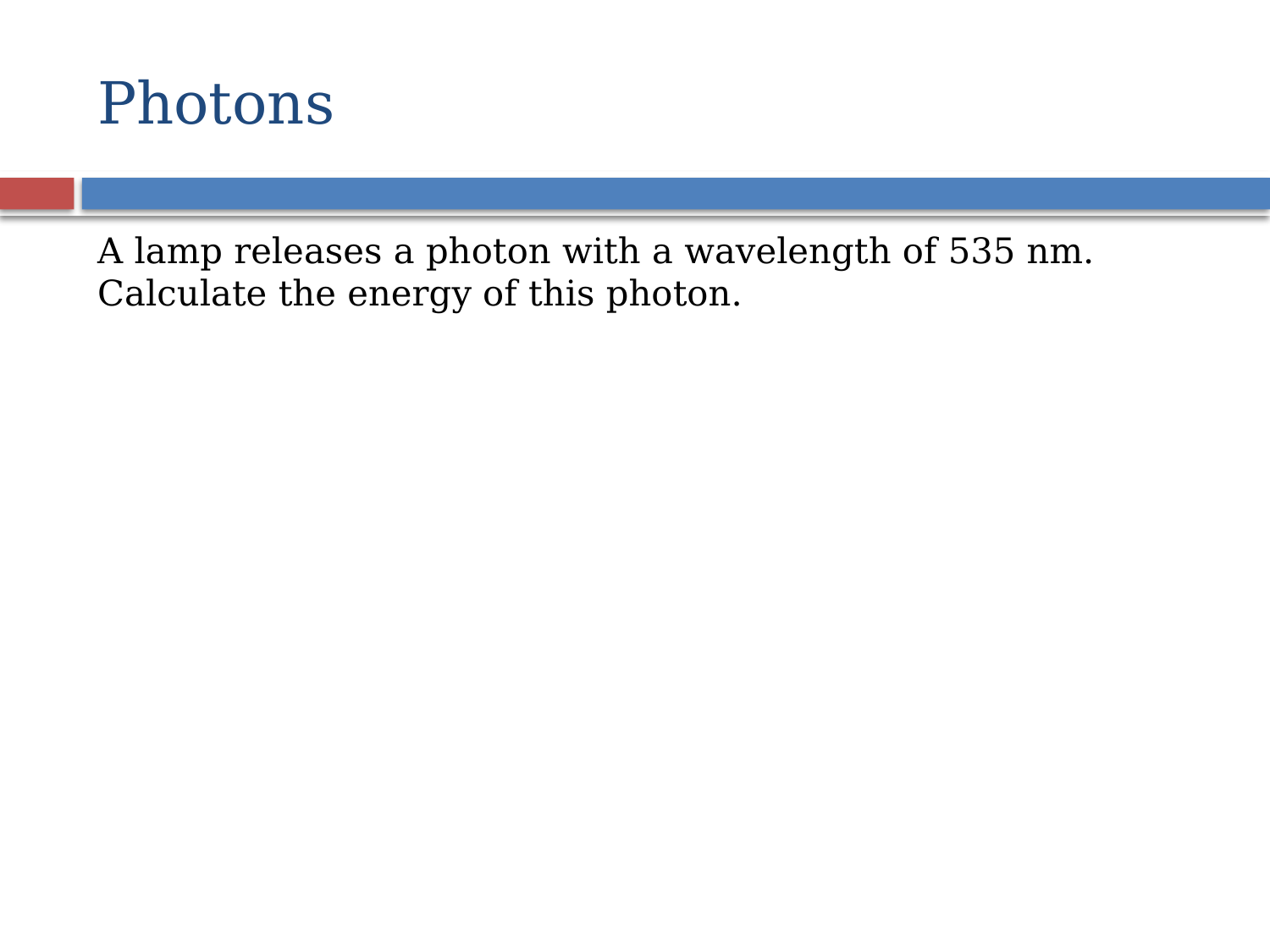

# Photons
A lamp releases a photon with a wavelength of 535 nm.  Calculate the energy of this photon.